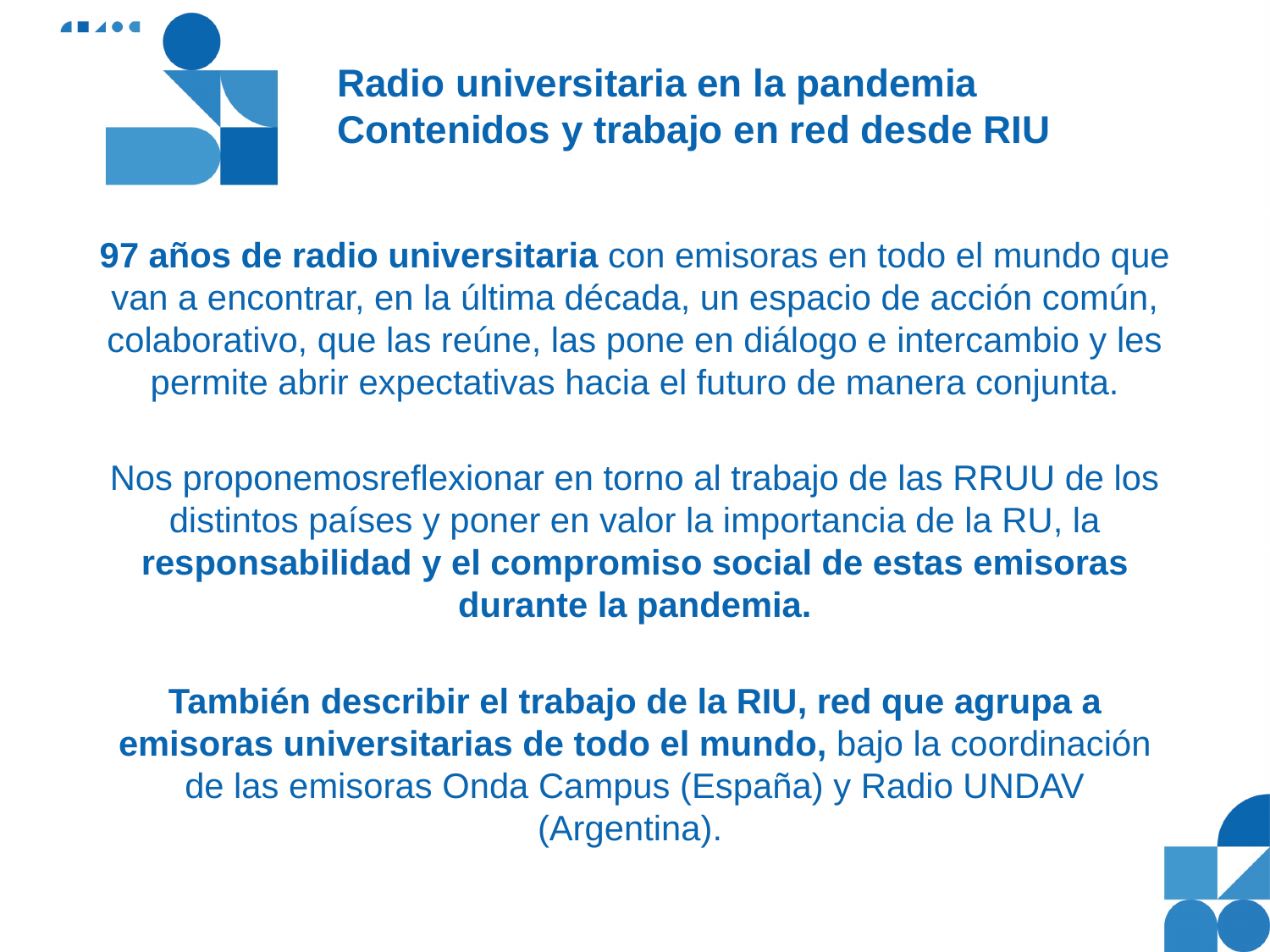

Radio universitaria en la pandemia
Contenidos y trabajo en red desde RIU
97 años de radio universitaria con emisoras en todo el mundo que van a encontrar, en la última década, un espacio de acción común, colaborativo, que las reúne, las pone en diálogo e intercambio y les permite abrir expectativas hacia el futuro de manera conjunta.

Nos proponemosreflexionar en torno al trabajo de las RRUU de los distintos países y poner en valor la importancia de la RU, la responsabilidad y el compromiso social de estas emisoras durante la pandemia.

También describir el trabajo de la RIU, red que agrupa a emisoras universitarias de todo el mundo, bajo la coordinación de las emisoras Onda Campus (España) y Radio UNDAV (Argentina).